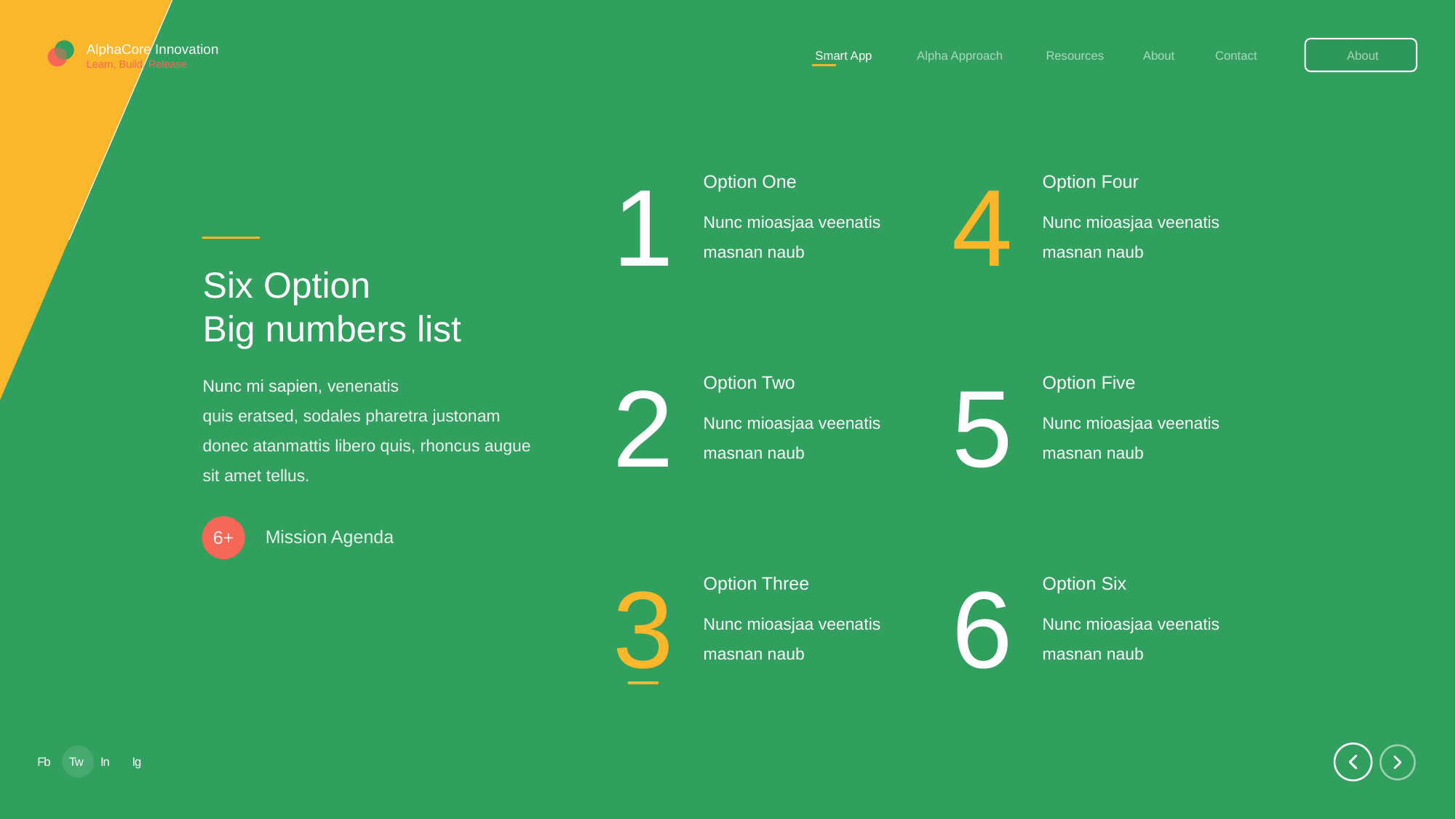

AlphaCore Innovation

Smart App
Alpha Approach
Resources
About
Contact
About
Learn, Build, Release
1
4
Option One
Option Four
Nunc mioasjaa veenatis masnan naub
Nunc mioasjaa veenatis masnan naub
Six Option
Big numbers list
2
5
Nunc mi sapien, venenatis
quis eratsed, sodales pharetra justonam donec atanmattis libero quis, rhoncus augue sit amet tellus.
Option Two
Option Five
Nunc mioasjaa veenatis masnan naub
Nunc mioasjaa veenatis masnan naub

Mission Agenda
6+
3
6
Option Three
Option Six
Nunc mioasjaa veenatis masnan naub
Nunc mioasjaa veenatis masnan naub

Fb
Tw
In
Ig